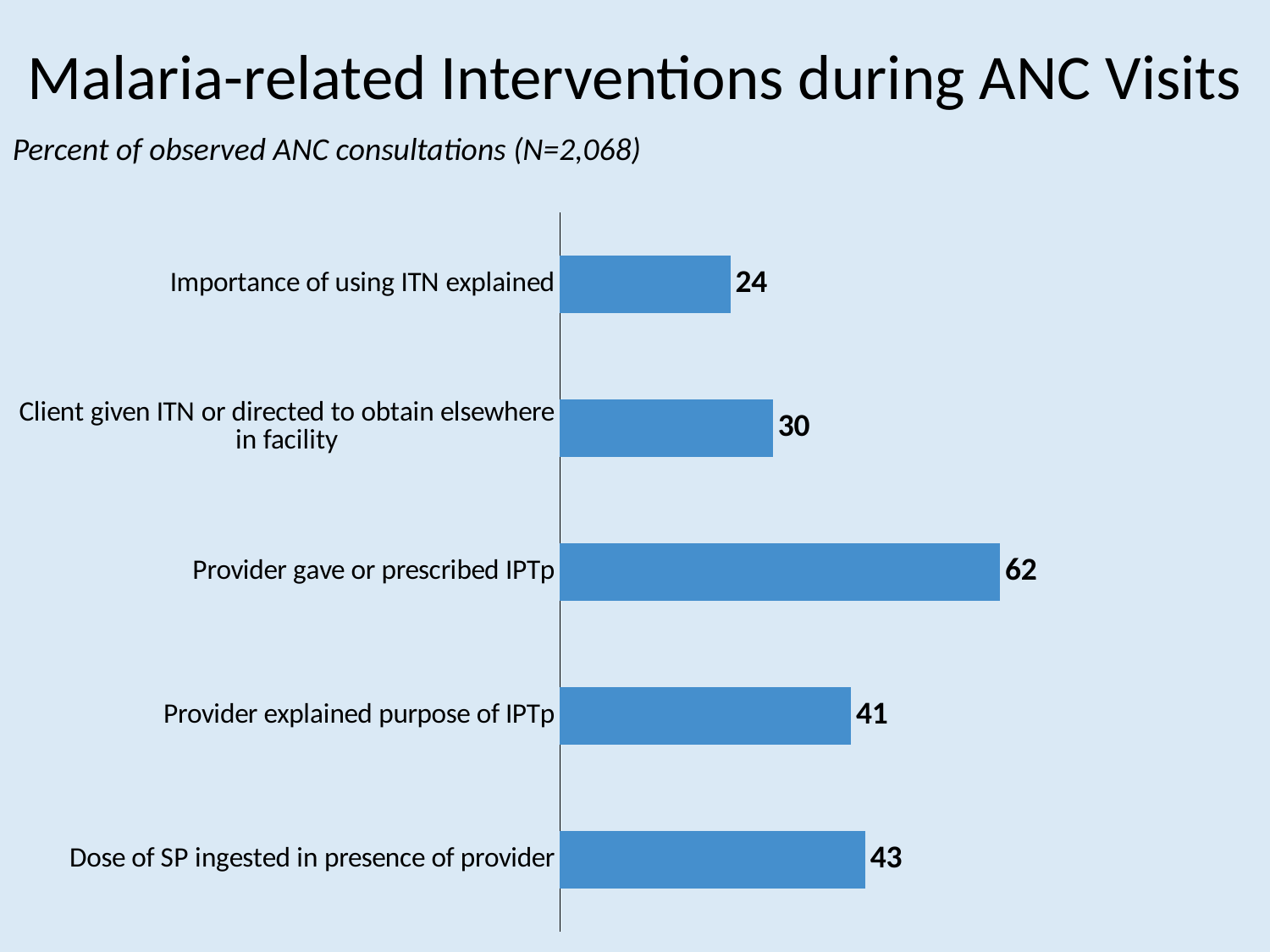

# Malaria-related Interventions during ANC Visits
Percent of observed ANC consultations (N=2,068)

### Chart

| Category | Column2 |
|---|---|
| Dose of SP ingested in presence of provider | 43.0 |
| Provider explained purpose of IPTp | 41.0 |
| Provider gave or prescribed IPTp | 62.0 |
| Client given ITN or directed to obtain elsewhere in facility | 30.0 |
| Importance of using ITN explained | 24.0 |